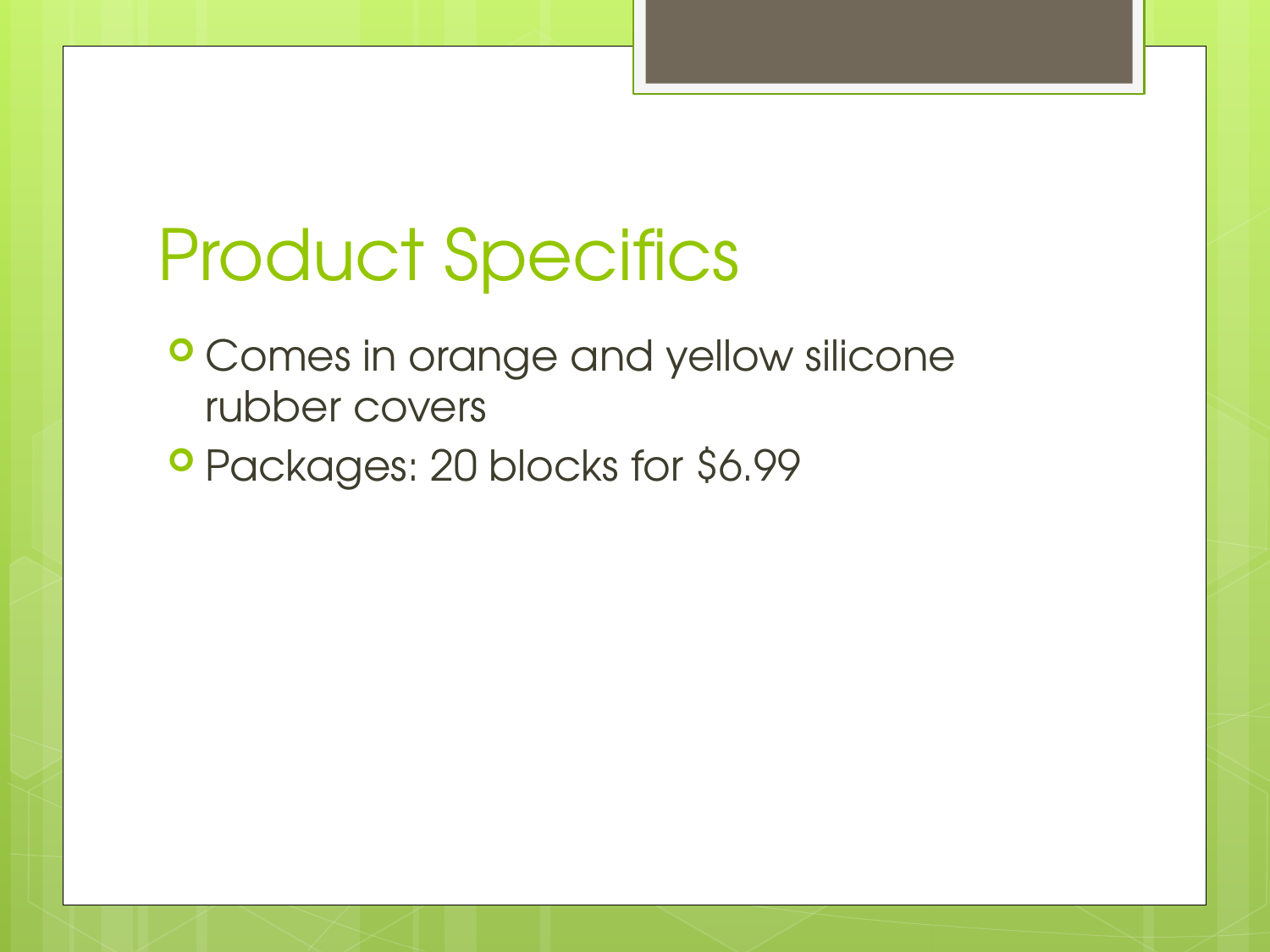

# Product Specifics
Comes in orange and yellow silicone rubber covers
Packages: 20 blocks for $6.99